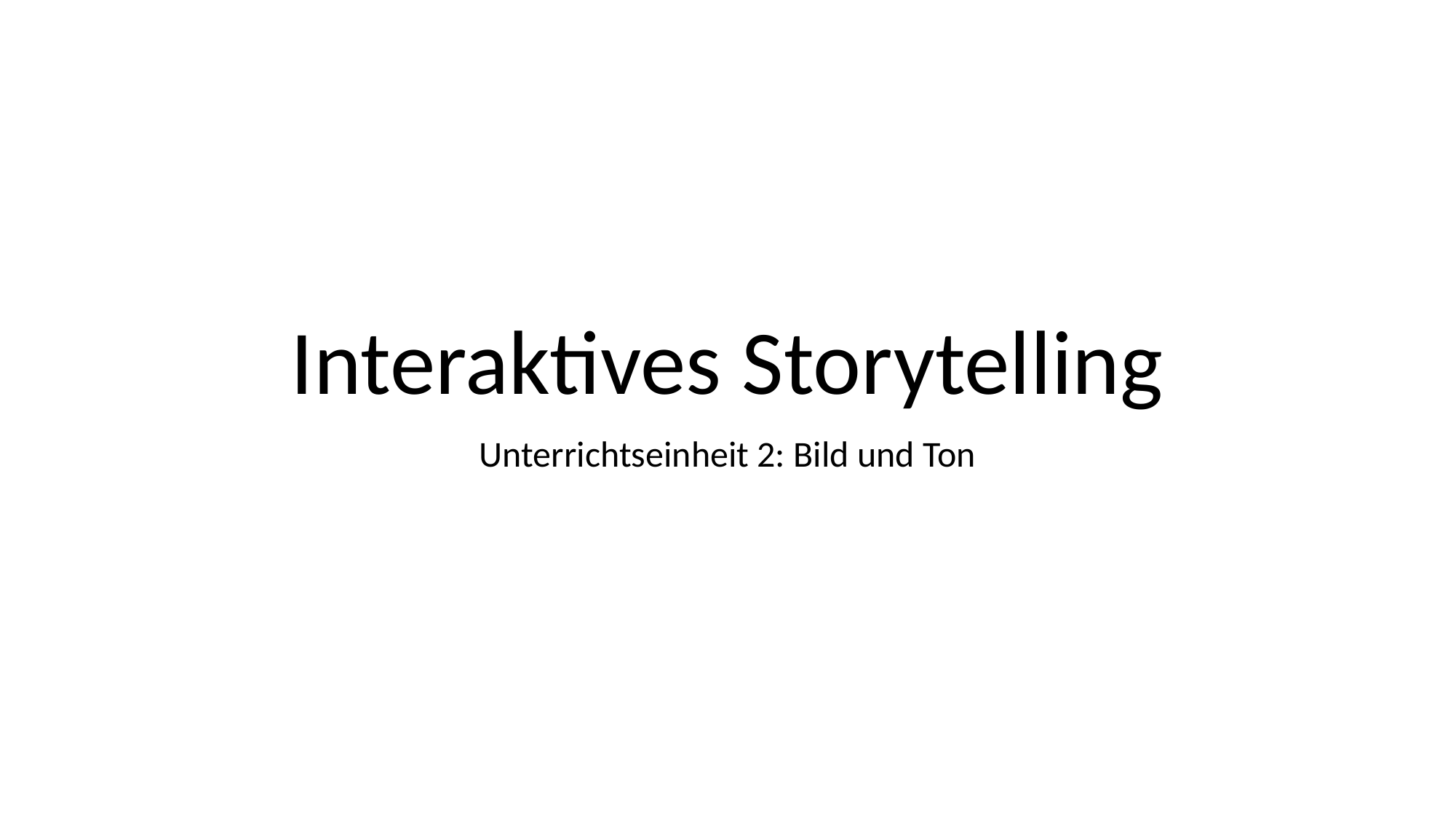

# Interaktives Storytelling
Unterrichtseinheit 2: Bild und Ton